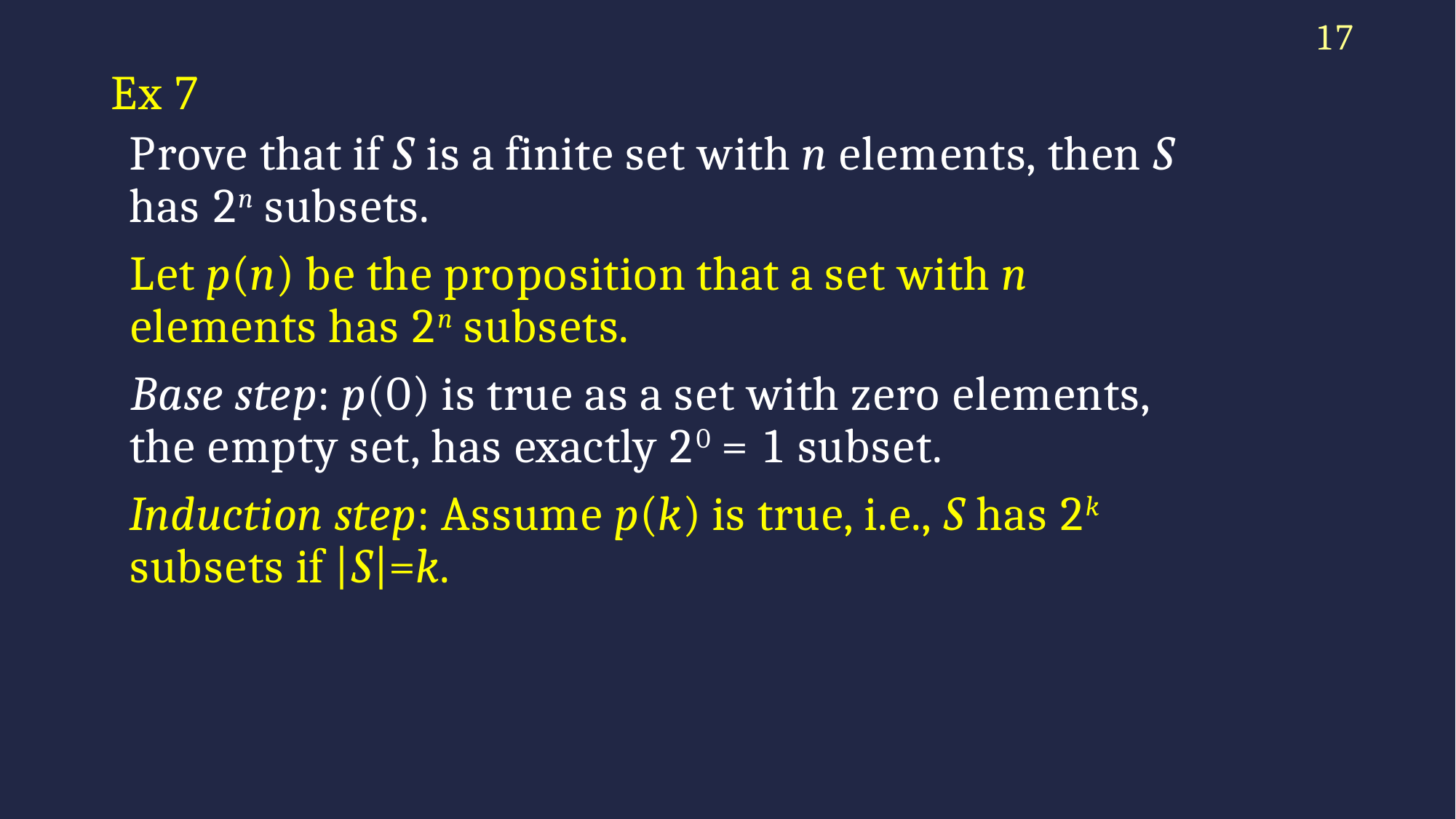

17
# Ex 7
Prove that if S is a finite set with n elements, then S has 2n subsets.
Let p(n) be the proposition that a set with n elements has 2n subsets.
Base step: p(0) is true as a set with zero elements, the empty set, has exactly 20 = 1 subset.
Induction step: Assume p(k) is true, i.e., S has 2k subsets if |S|=k.